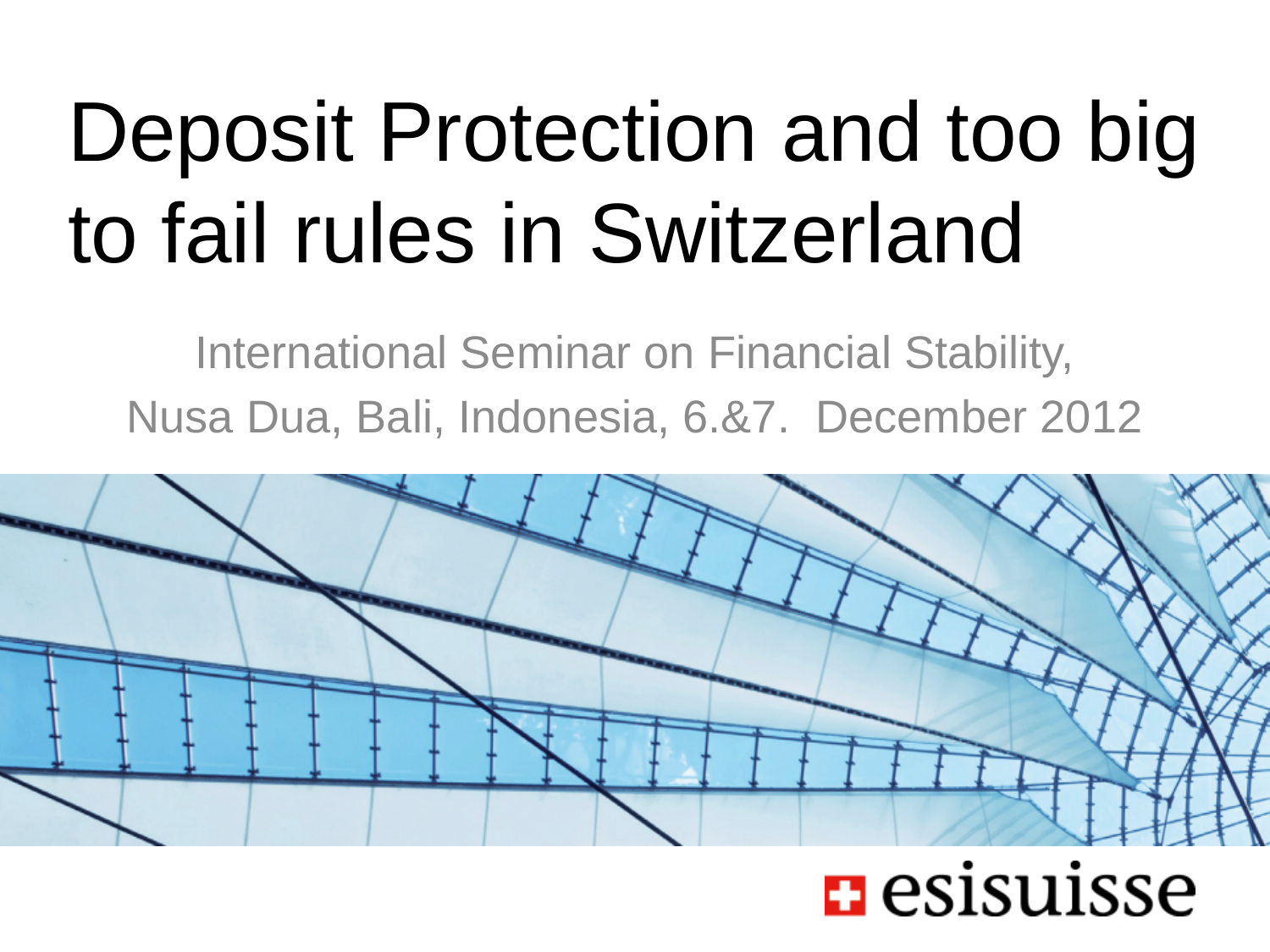

# Deposit Protection and too big to fail rules in Switzerland
International Seminar on Financial Stability,
Nusa Dua, Bali, Indonesia, 6.&7.  December 2012